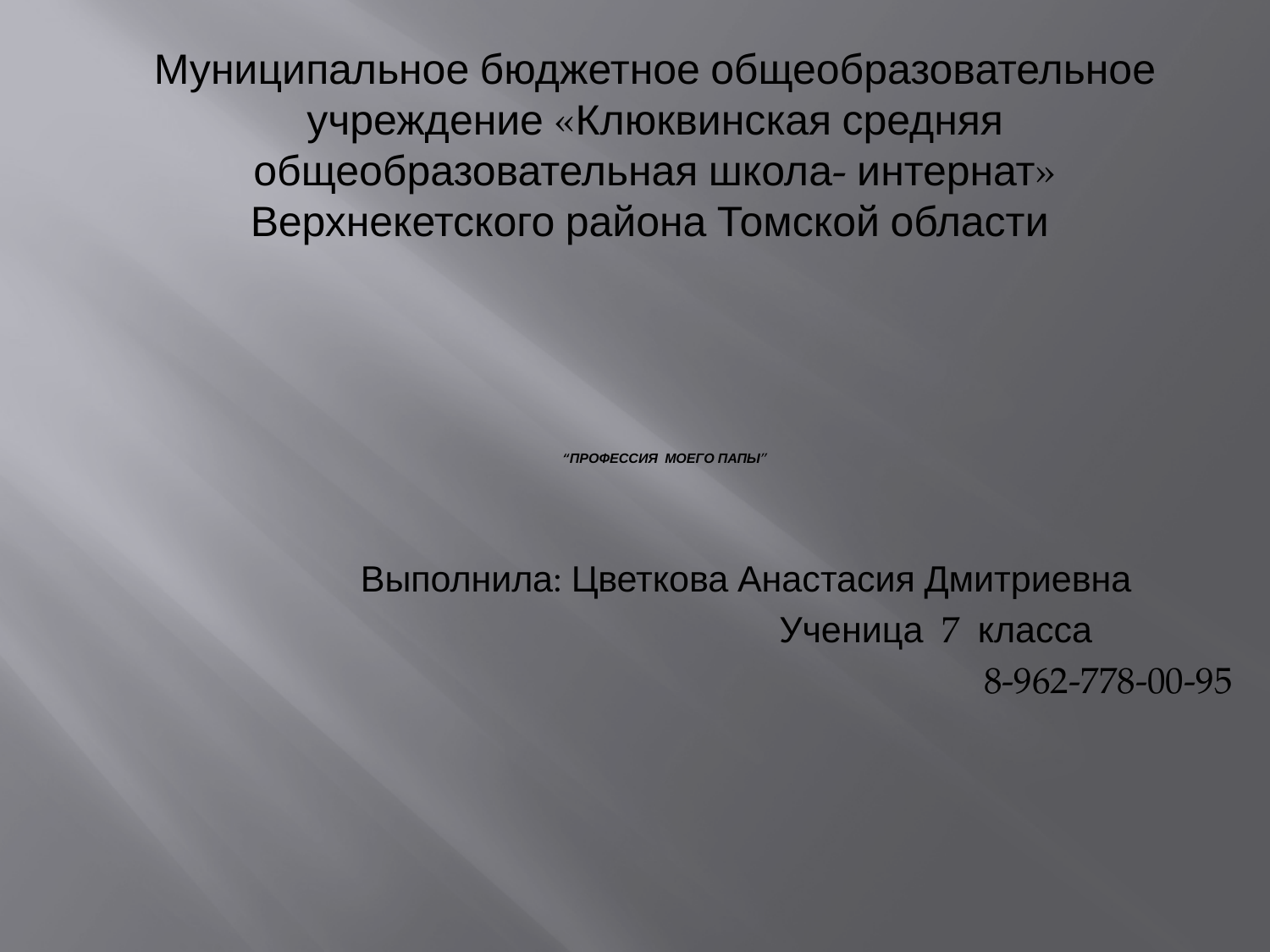

Муниципальное бюджетное общеобразовательное учреждение «Клюквинская средняя общеобразовательная школа- интернат» Верхнекетского района Томской области
# “Профессия  моего папы”

                              Выполнила: Цветкова Анастасия Дмитриевна
                                                                            Ученица  7  класса
8-962-778-00-95